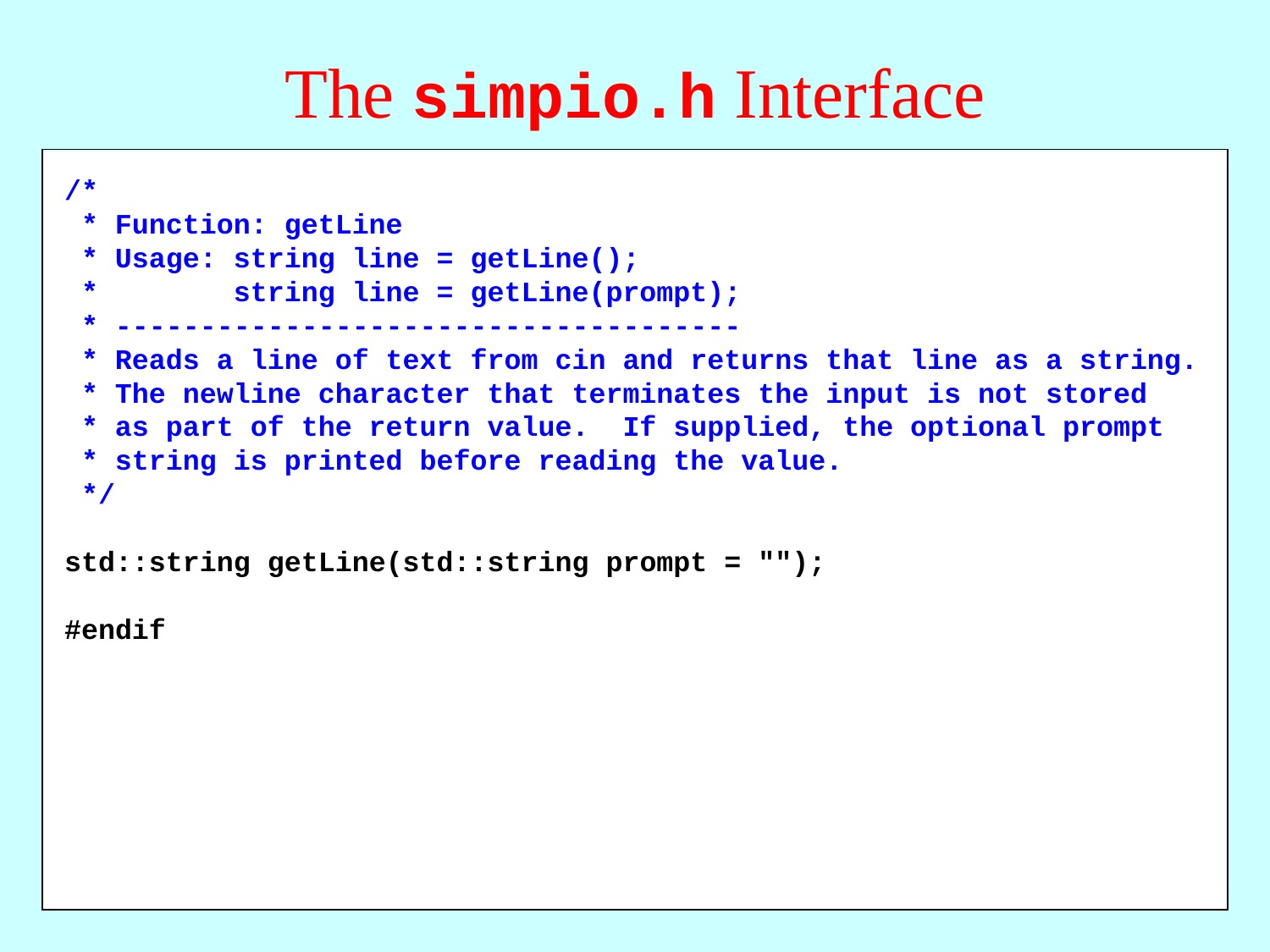

# The simpio.h Interface

/*
 * Function: getLine
 * Usage: string line = getLine();
 *        string line = getLine(prompt);
 * -------------------------------------
 * Reads a line of text from cin and returns that line as a string.
 * The newline character that terminates the input is not stored
 * as part of the return value.  If supplied, the optional prompt
 * string is printed before reading the value.
 */

std::string getLine(std::string prompt = "");

#endif
/*
 * Function: getReal
 * Usage: double x = getReal();
 *        double x = getReal(prompt);
 * ----------------------------------
 * Reads a complete line from cin and scans it as a floating-point
 * number.  If the scan succeeds, the floating-point value is
 * returned.  If the input is not a legal number or if extraneous
 * characters (other than whitespace) appear in the string, the
 * user is given a chance to reenter the value. If supplied, the
 * optional prompt string is printed before reading the value.
 */

double getReal(std::string prompt = "");